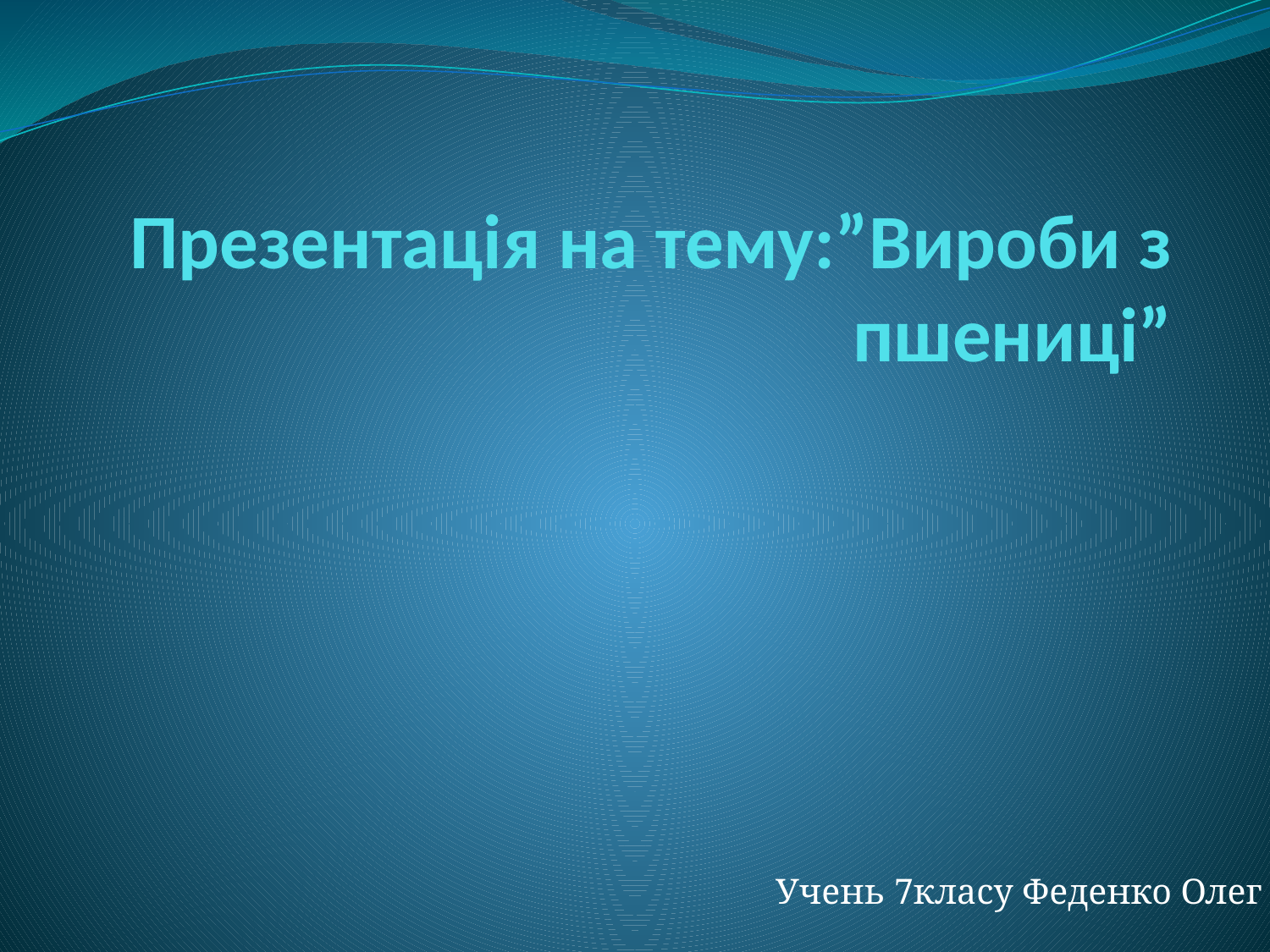

# Презентація на тему:”Вироби з пшениці”
Учень 7класу Феденко Олег